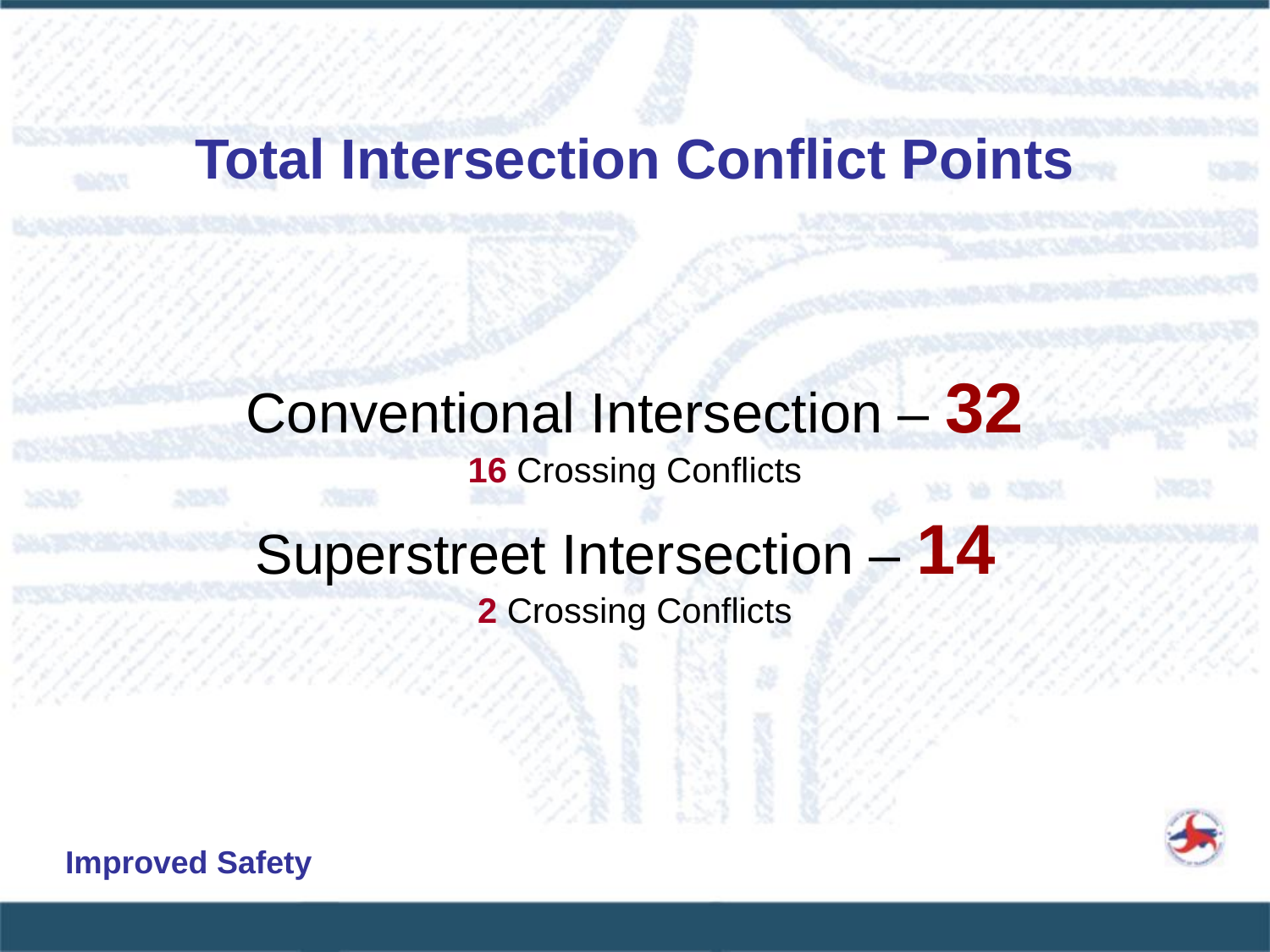

Total Intersection Conflict Points

Conventional Intersection – 32
16 Crossing Conflicts
Superstreet Intersection – 14
2 Crossing Conflicts

Improved Safety